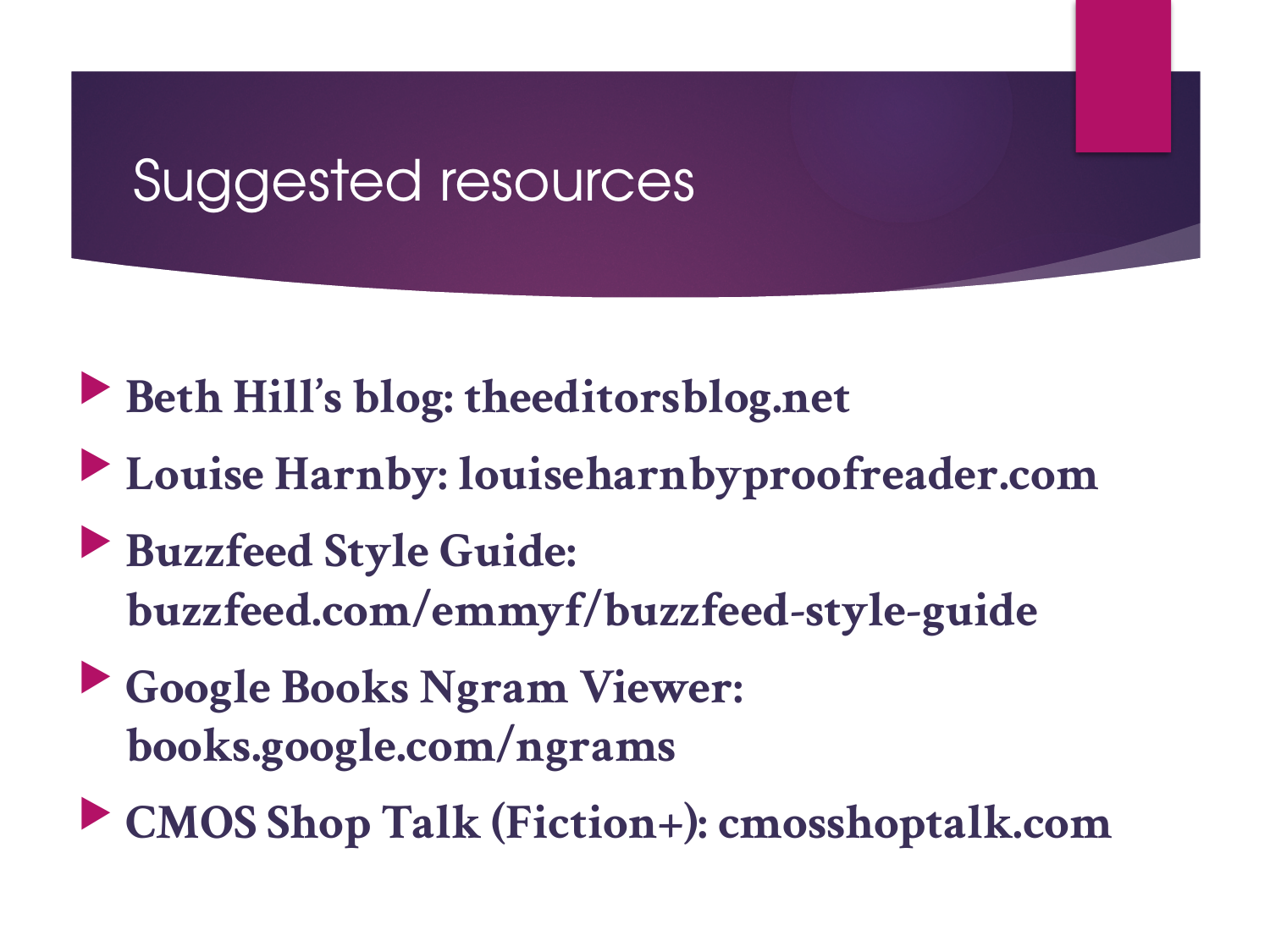

# Suggested resources
Beth Hill’s blog: theeditorsblog.net
Louise Harnby: louiseharnbyproofreader.com
Buzzfeed Style Guide: buzzfeed.com/emmyf/buzzfeed-style-guide
Google Books Ngram Viewer: books.google.com/ngrams
CMOS Shop Talk (Fiction+): cmosshoptalk.com